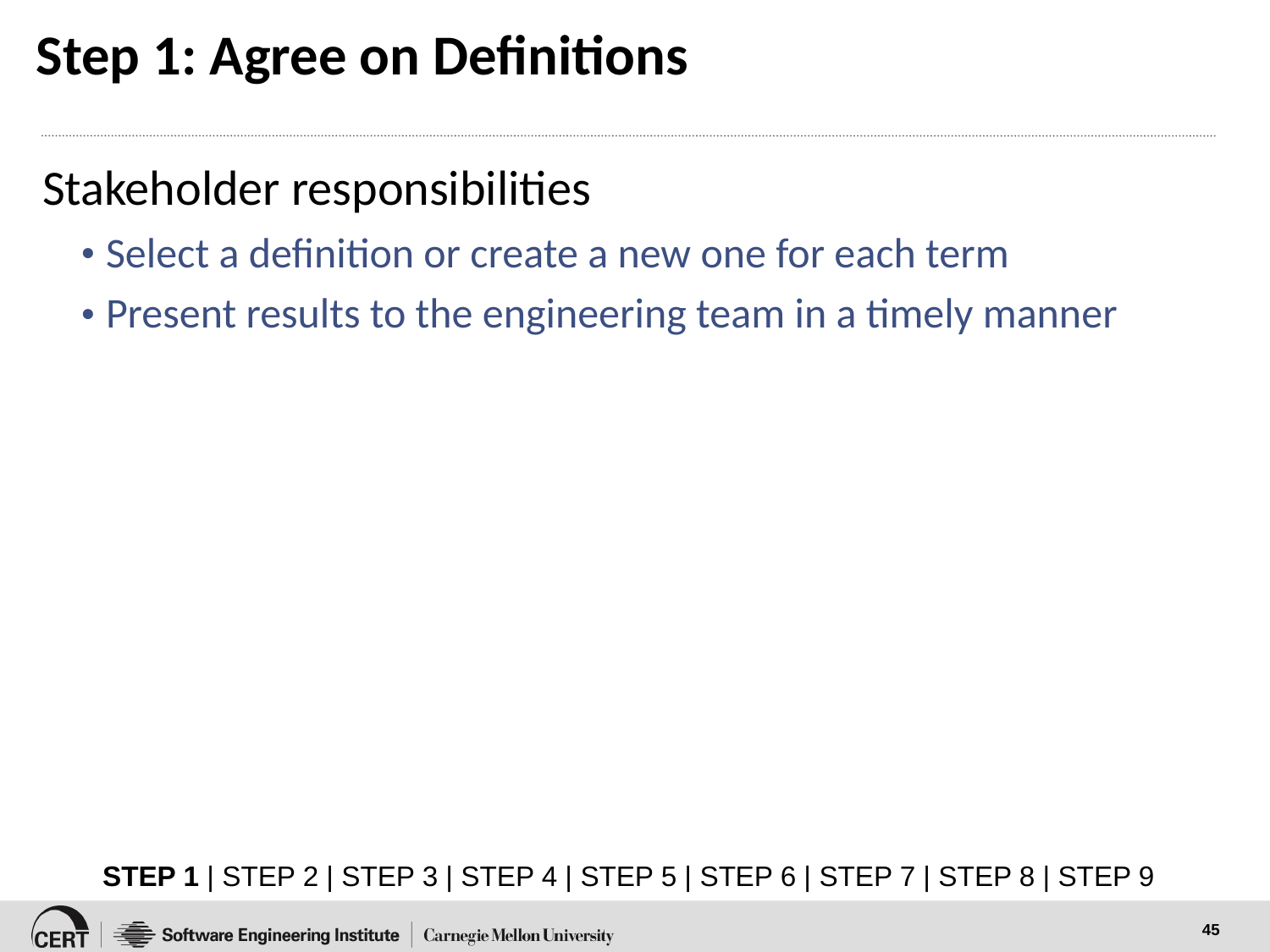

# Step 1: Agree on Definitions
Stakeholder responsibilities
Select a definition or create a new one for each term
Present results to the engineering team in a timely manner
STEP 1 | STEP 2 | STEP 3 | STEP 4 | STEP 5 | STEP 6 | STEP 7 | STEP 8 | STEP 9